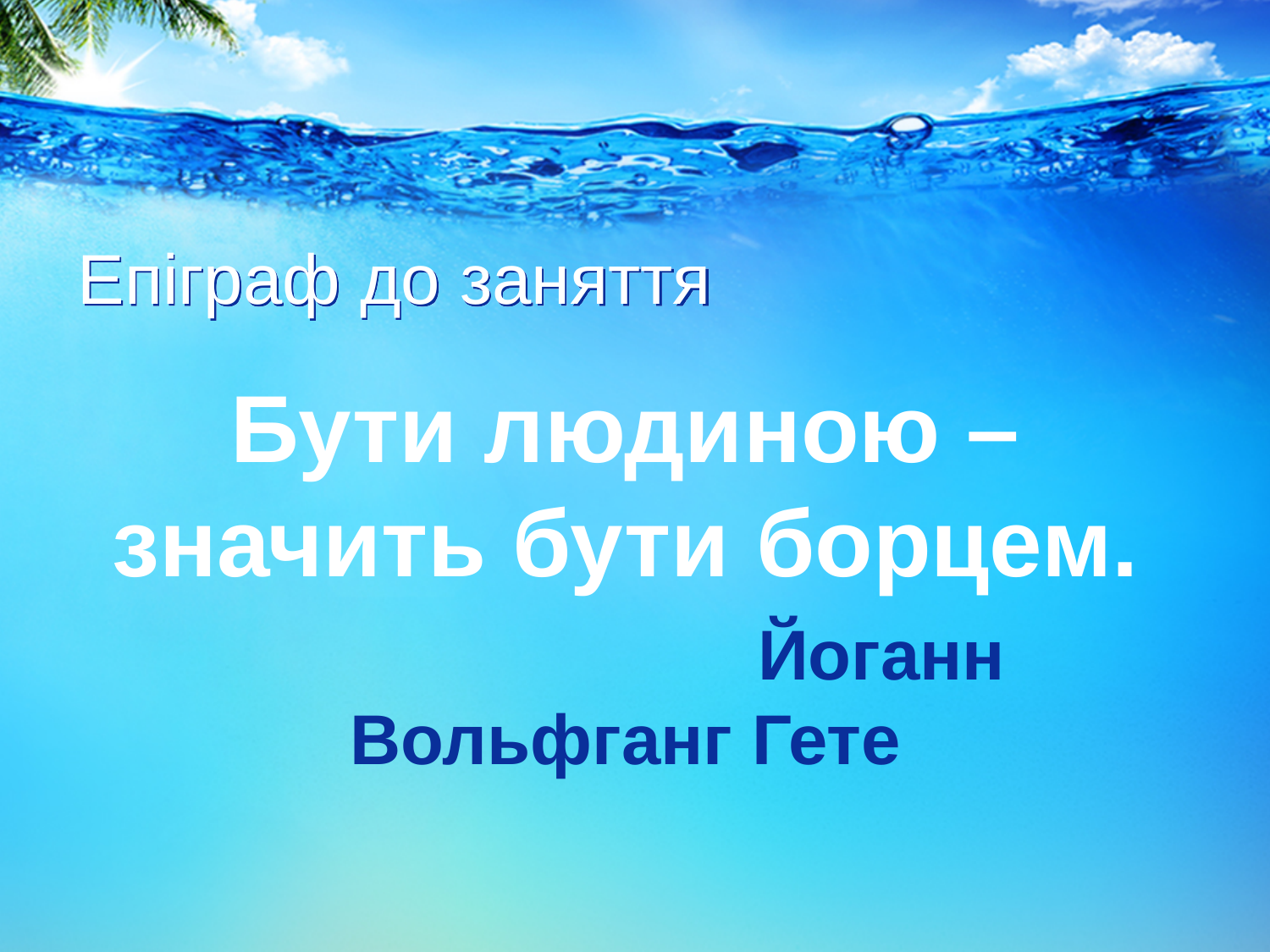

# Епіграф до заняття
Бути людиною – значить бути борцем.
                          Йоганн Вольфганг Гете